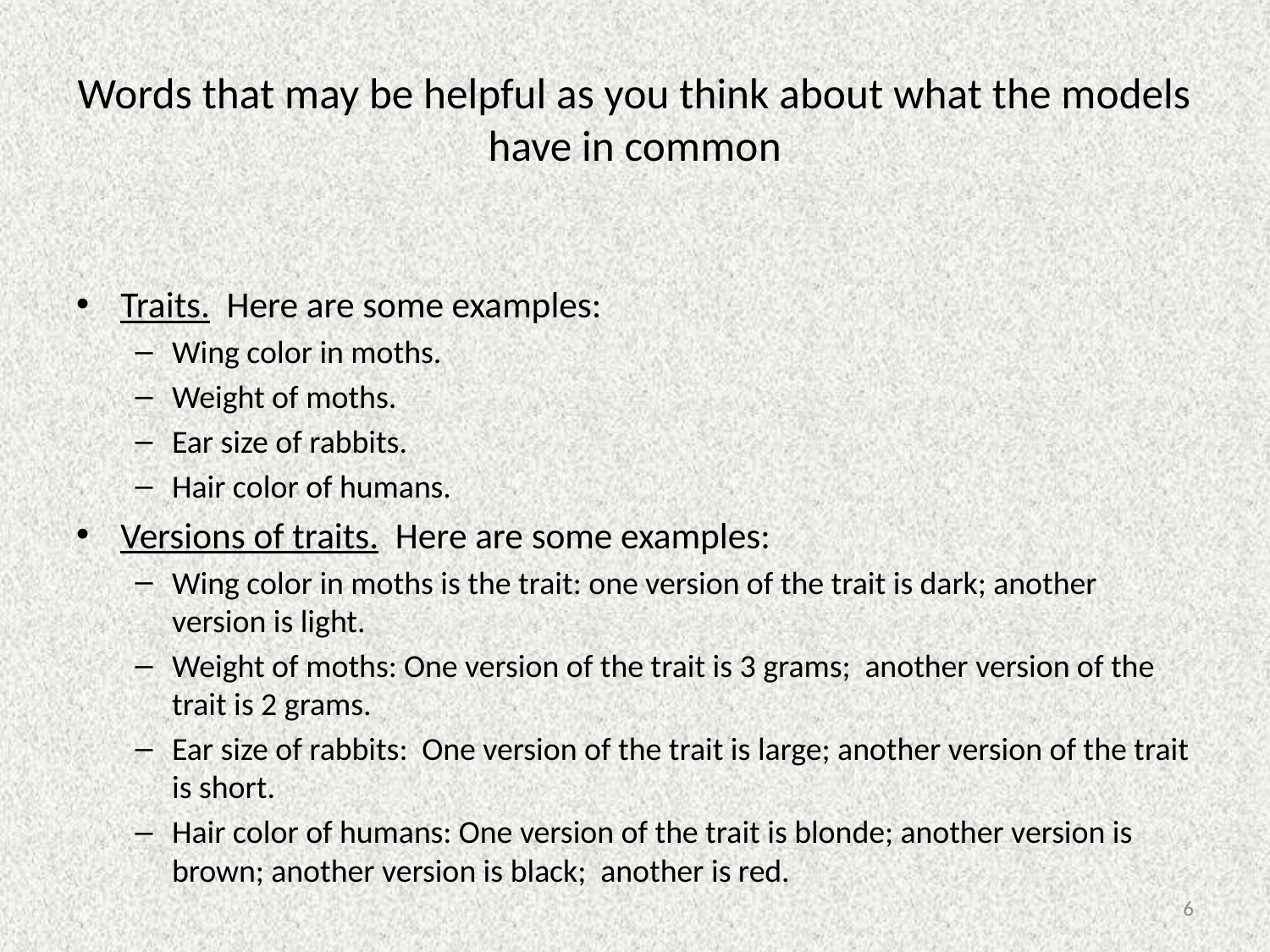

# Words that may be helpful as you think about what the models have in common
Traits.  Here are some examples:
Wing color in moths.
Weight of moths.
Ear size of rabbits.
Hair color of humans.
Versions of traits.  Here are some examples:
Wing color in moths is the trait: one version of the trait is dark; another version is light.
Weight of moths: One version of the trait is 3 grams;  another version of the trait is 2 grams.
Ear size of rabbits:  One version of the trait is large; another version of the trait is short.
Hair color of humans: One version of the trait is blonde; another version is brown; another version is black;  another is red.

6